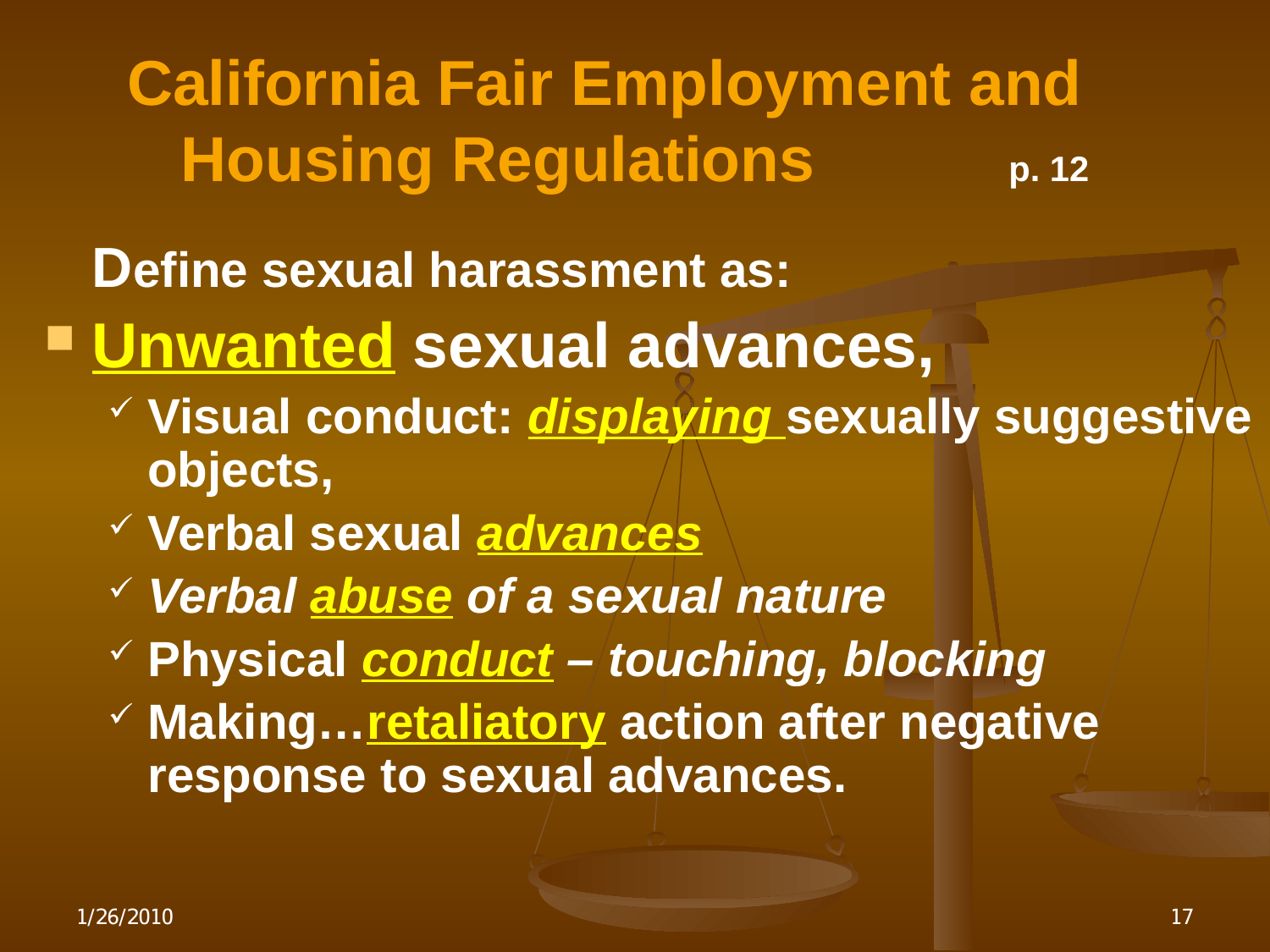

# California Fair Employment and   	Housing Regulations           p. 12
	Define sexual harassment as:
Unwanted sexual advances,
Visual conduct: displaying sexually suggestive objects,
Verbal sexual advances
Verbal abuse of a sexual nature
Physical conduct – touching, blocking
Making…retaliatory action after negative response to sexual advances.
1/26/2010
17